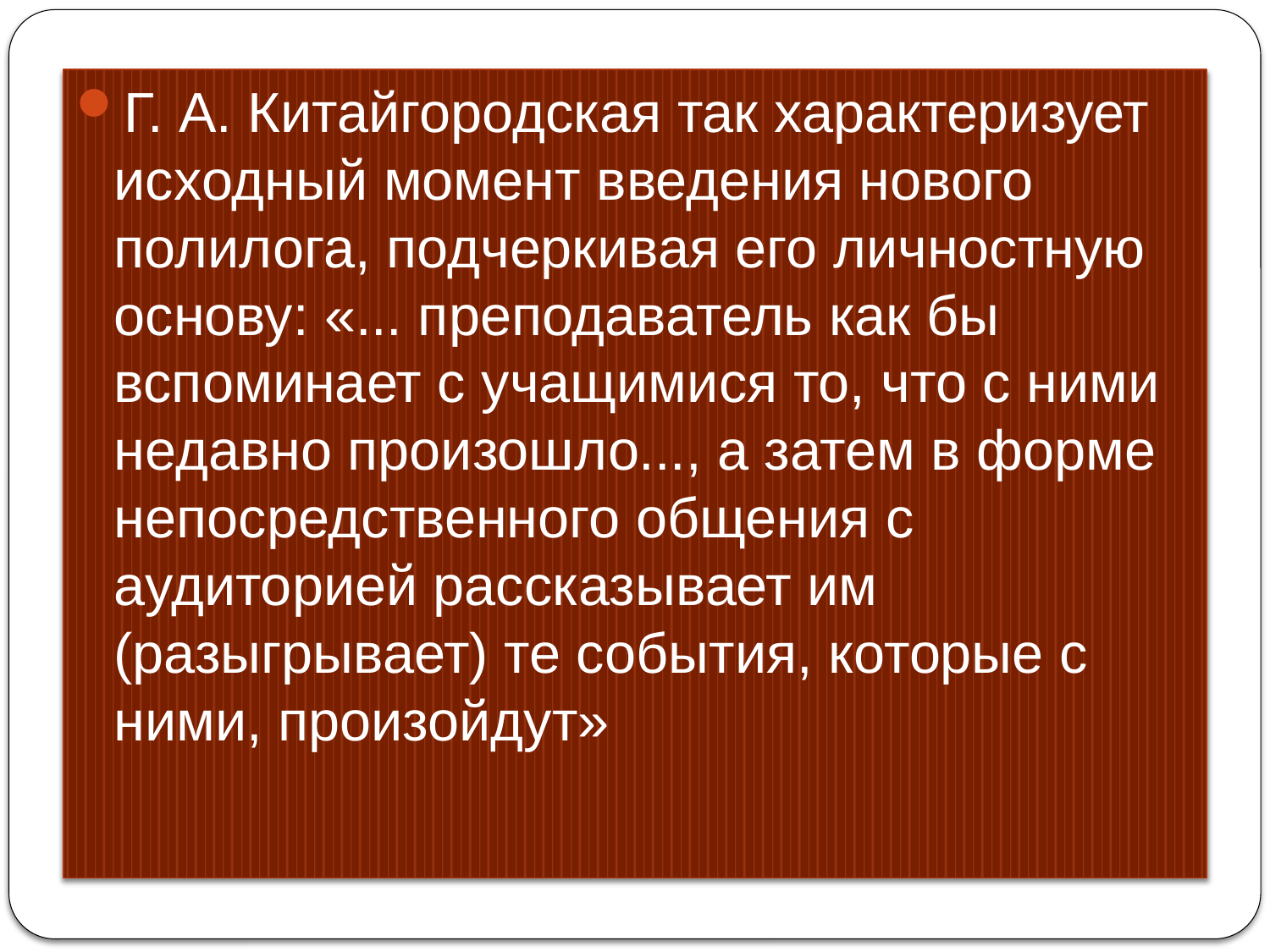

Г. А. Китайгородская так характеризует исходный момент введения нового полилога, подчеркивая его личностную основу: «... преподаватель как бы вспоминает с учащимися то, что с ними недавно произошло..., а затем в форме непосредственного общения с аудиторией рассказывает им (разыгрывает) те события, которые с ними, произойдут»